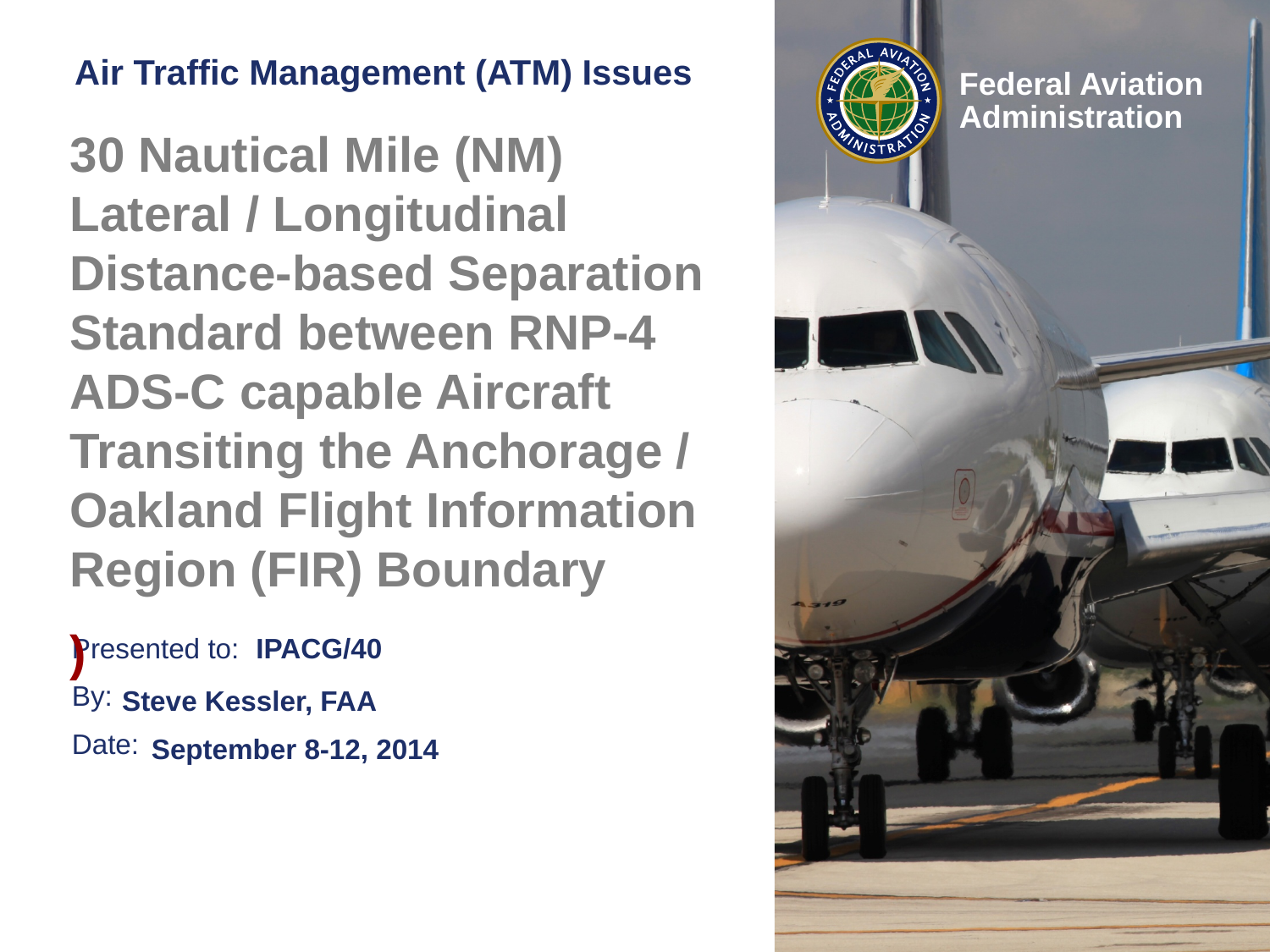

# Air Traffic Management (ATM) Issues
30 Nautical Mile (NM) Lateral / Longitudinal Distance-based Separation Standard between RNP-4 ADS-C capable Aircraft Transiting the Anchorage / Oakland Flight Information Region (FIR) Boundary
)
IPACG/40>
Steve Kessler, FAA
September 8-12, 2014